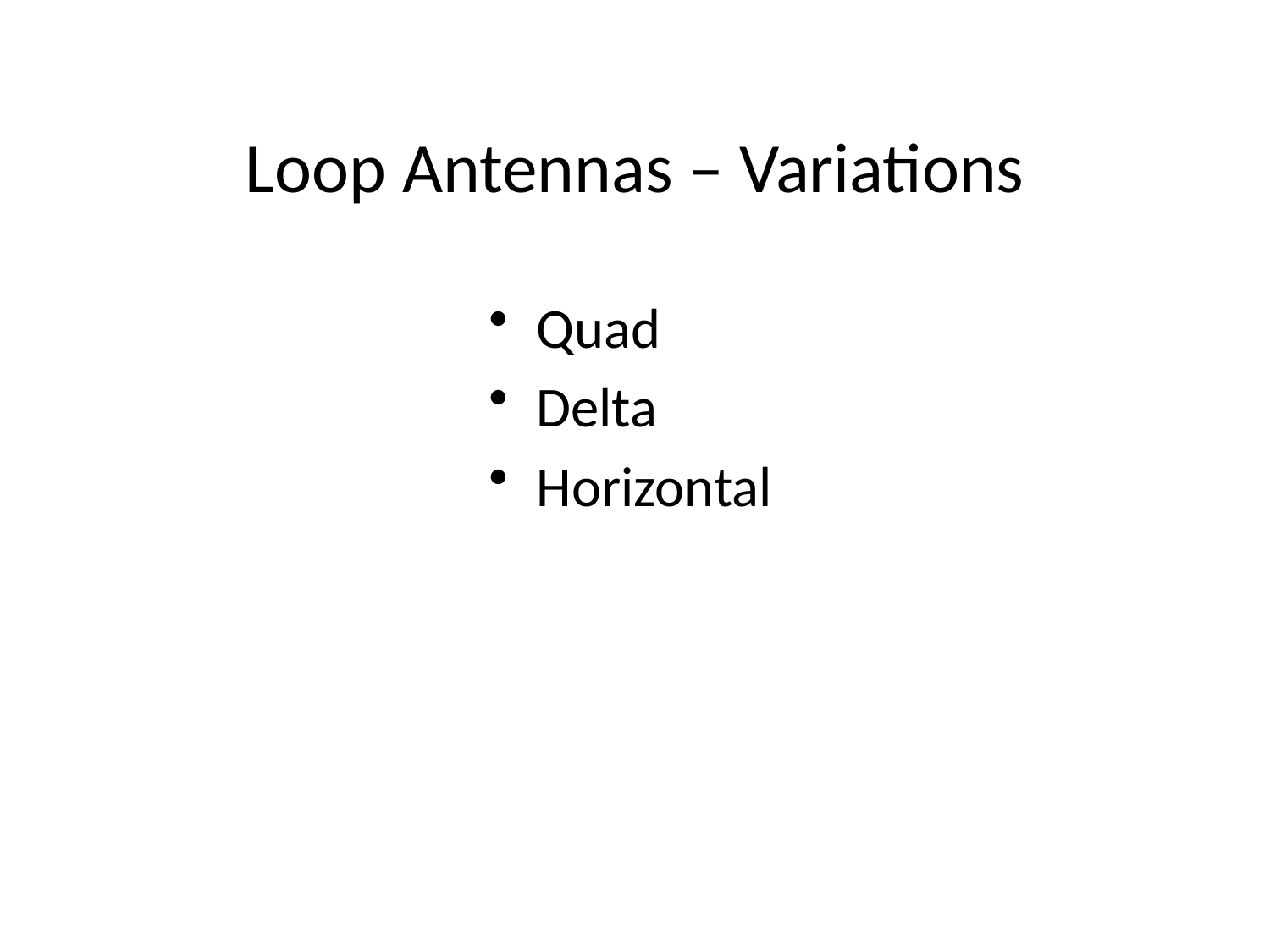

Loop Antennas – Variations
Quad
Delta
Horizontal